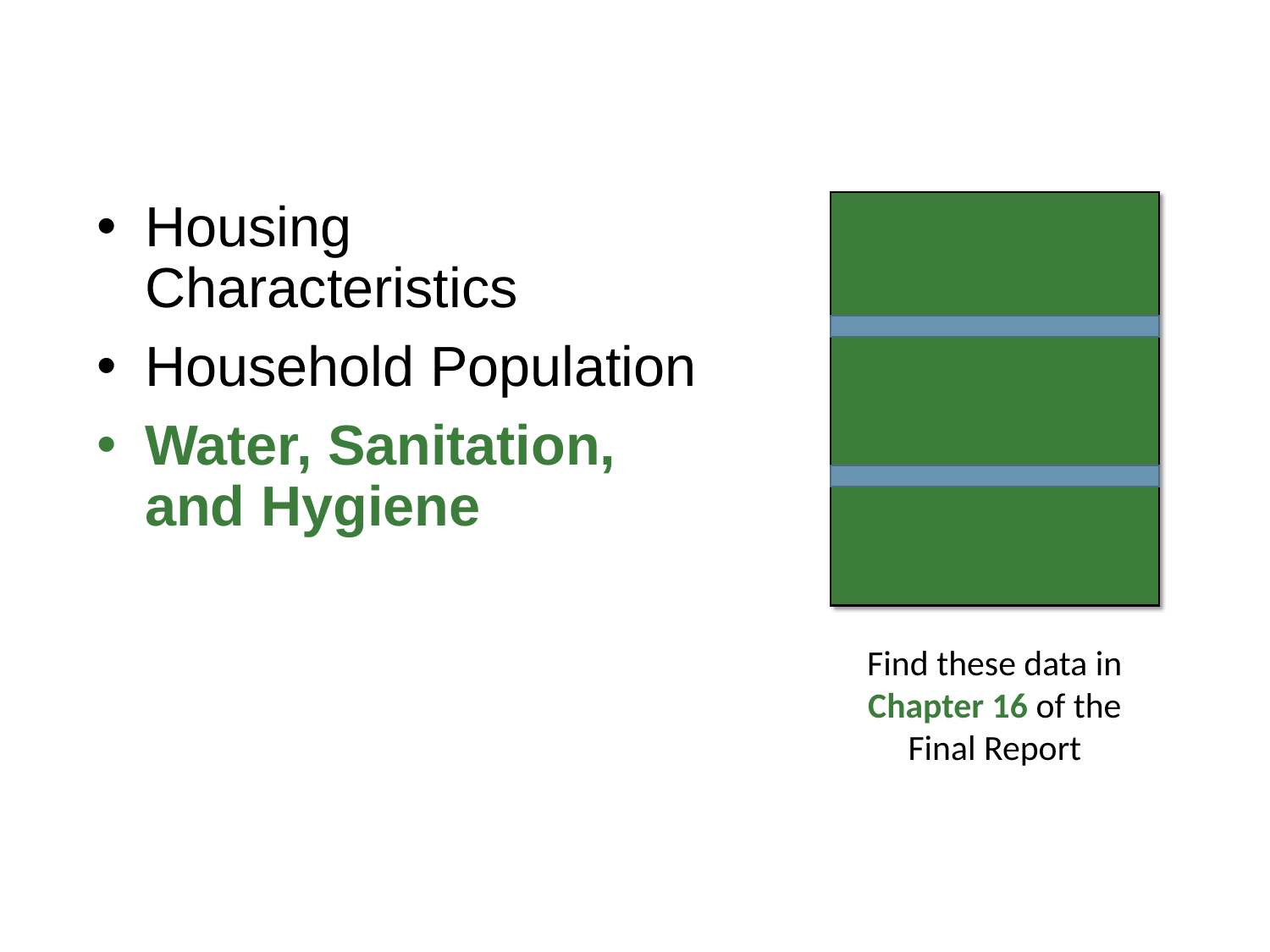

Housing Characteristics
Household Population
Water, Sanitation, and Hygiene

Find these data in Chapter 16 of the Final Report